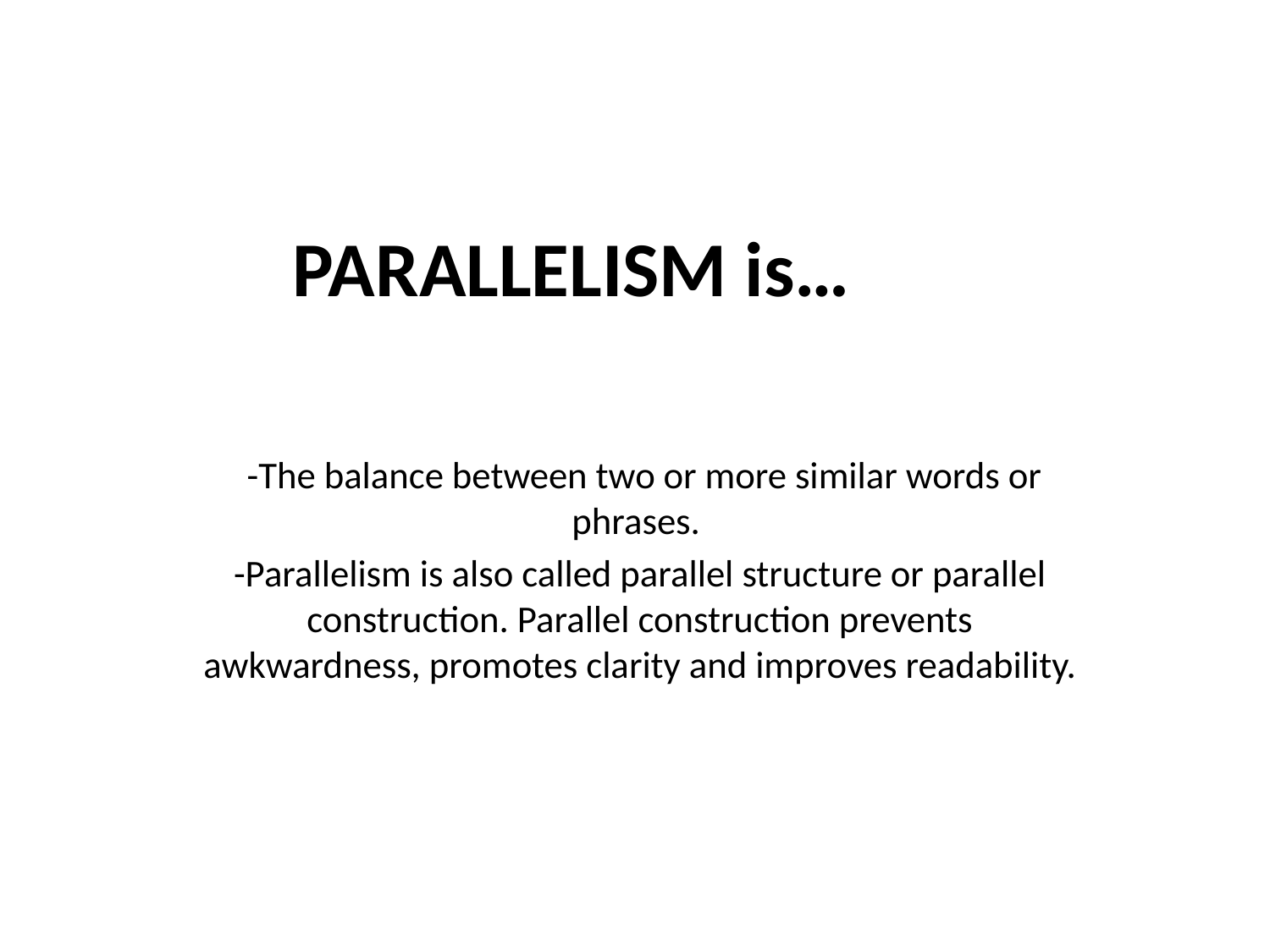

# PARALLELISM is…
 -The balance between two or more similar words or phrases.
-Parallelism is also called parallel structure or parallel construction. Parallel construction prevents awkwardness, promotes clarity and improves readability.